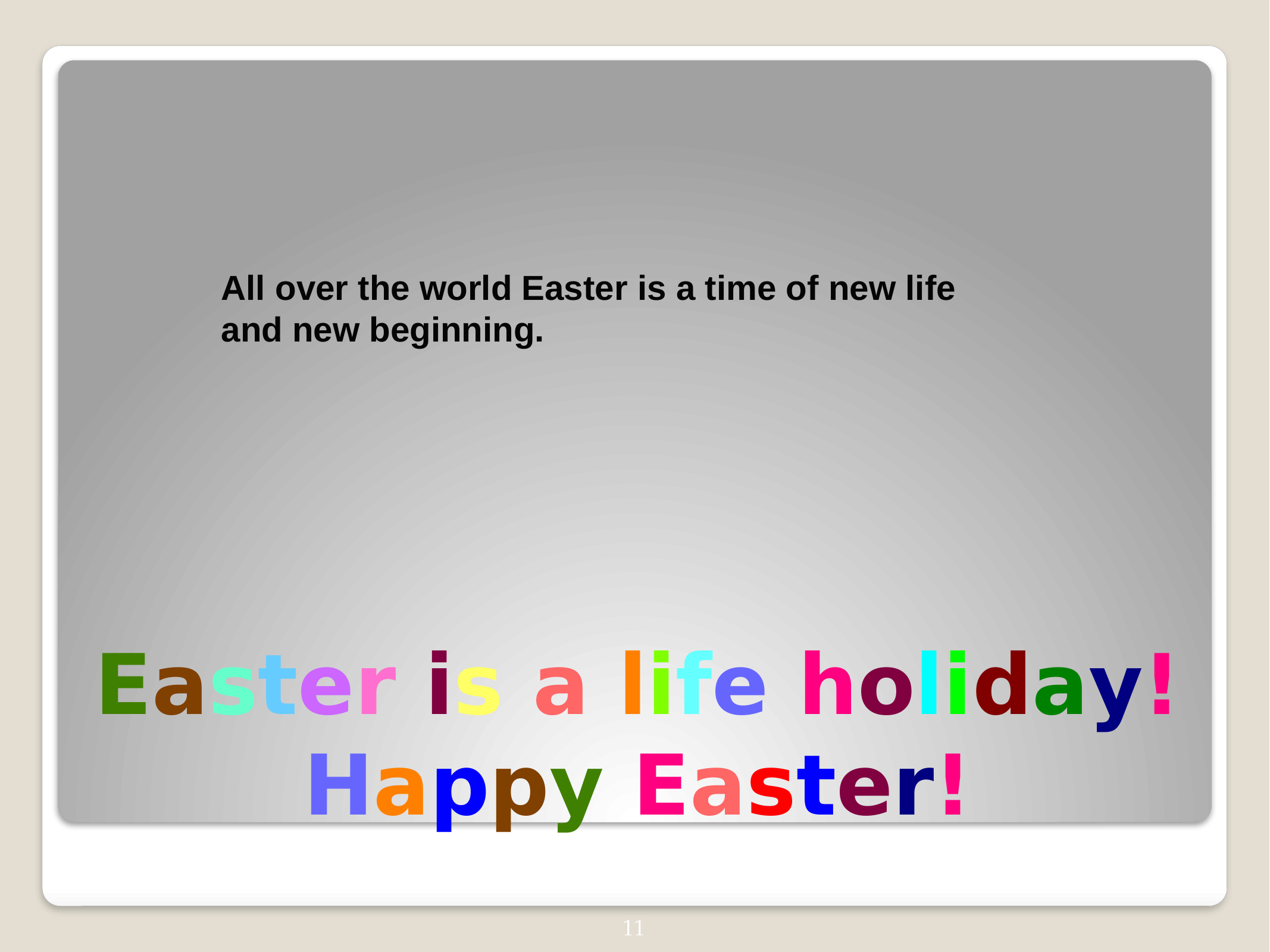

All over the world Easter is a time of new life and new beginning.

# Easter is a life holiday! Happy Easter!
11